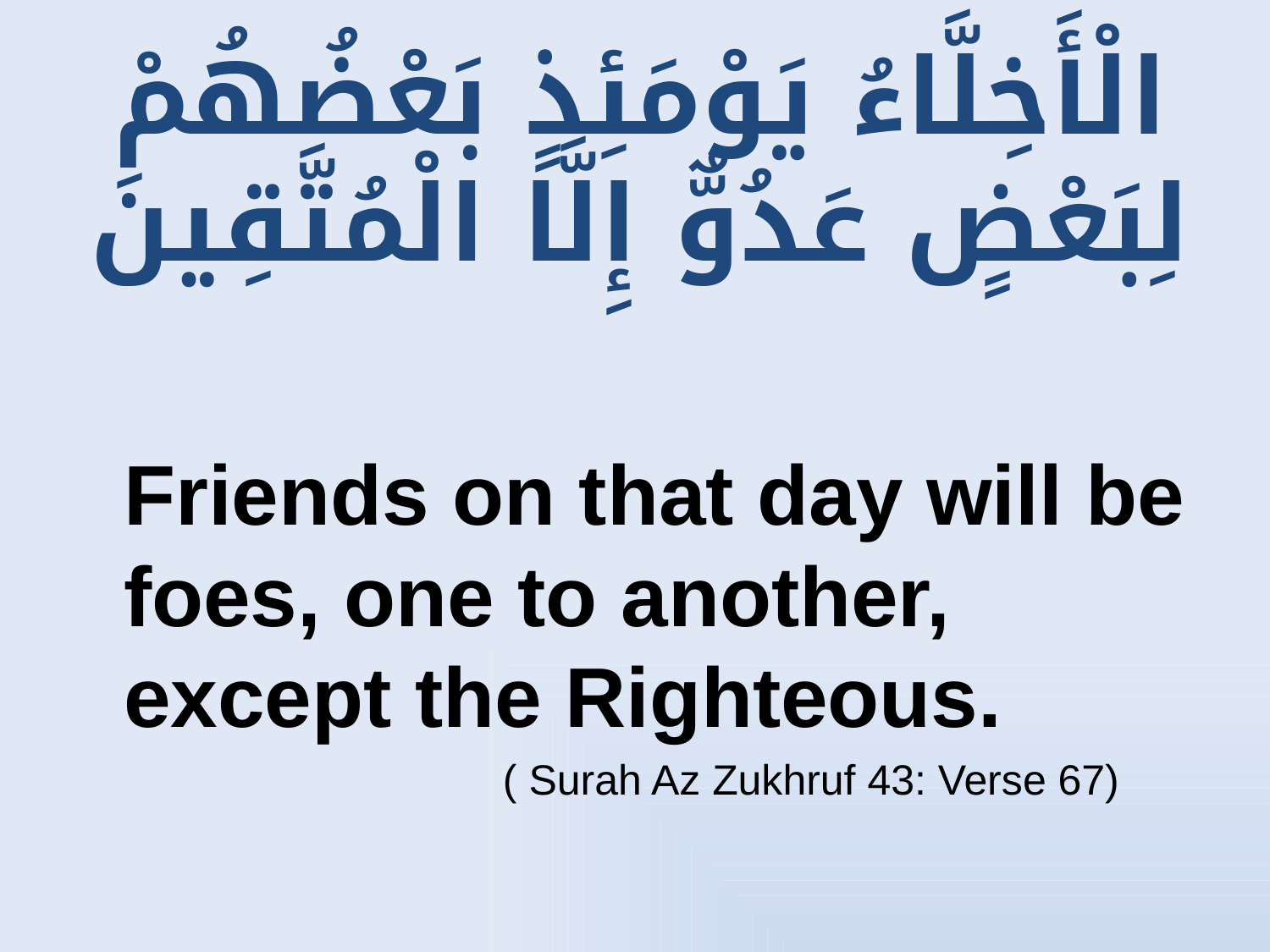

# الْأَخِلَّاءُ يَوْمَئِذٍ بَعْضُهُمْ لِبَعْضٍ عَدُوٌّ إِلَّا الْمُتَّقِينَ
	Friends on that day will be foes, one to another, except the Righteous.
                                    ( Surah Az Zukhruf 43: Verse 67)